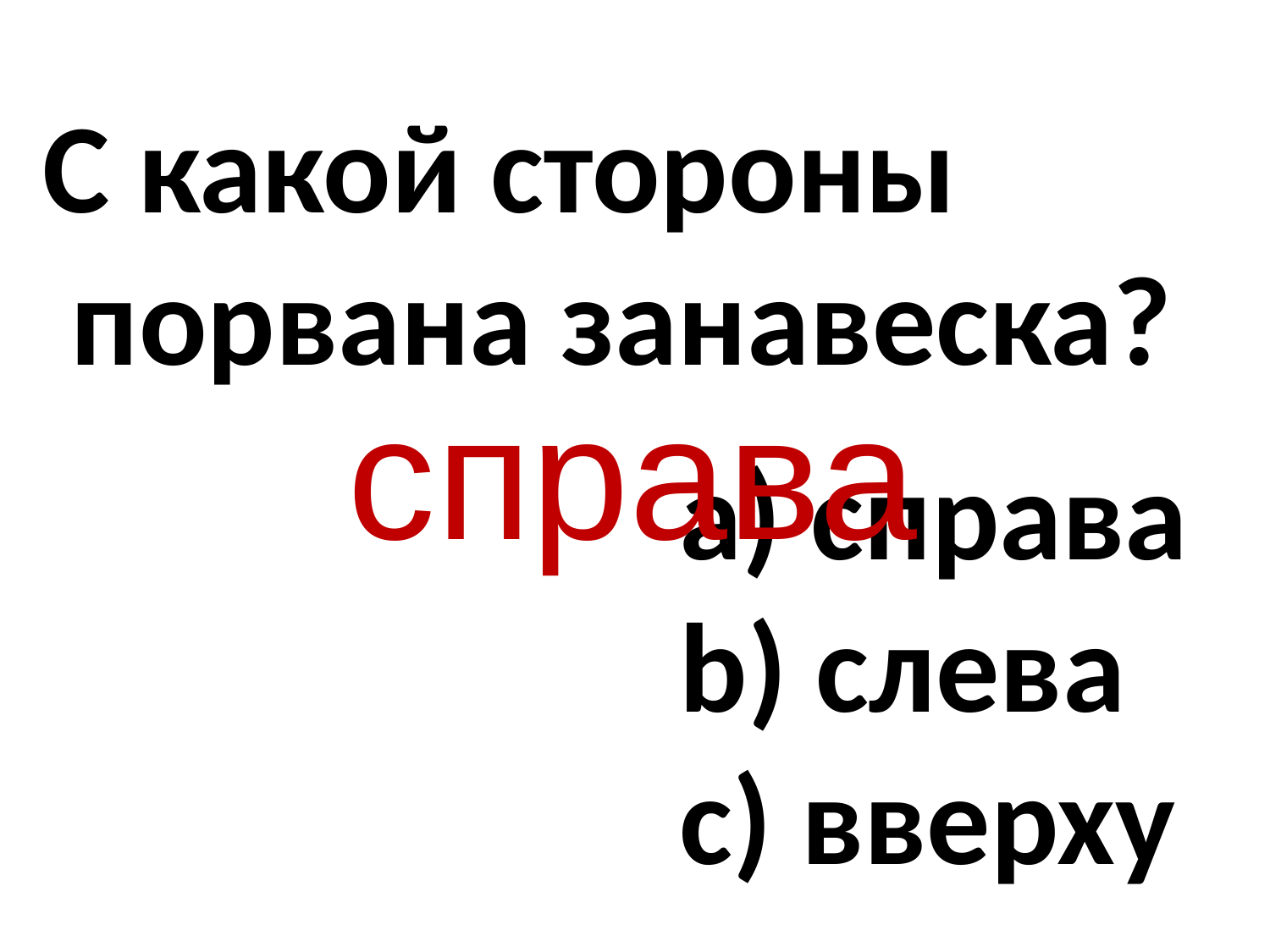

С какой стороны
 порвана занавеска?
справа
 справа
 слева
 вверху